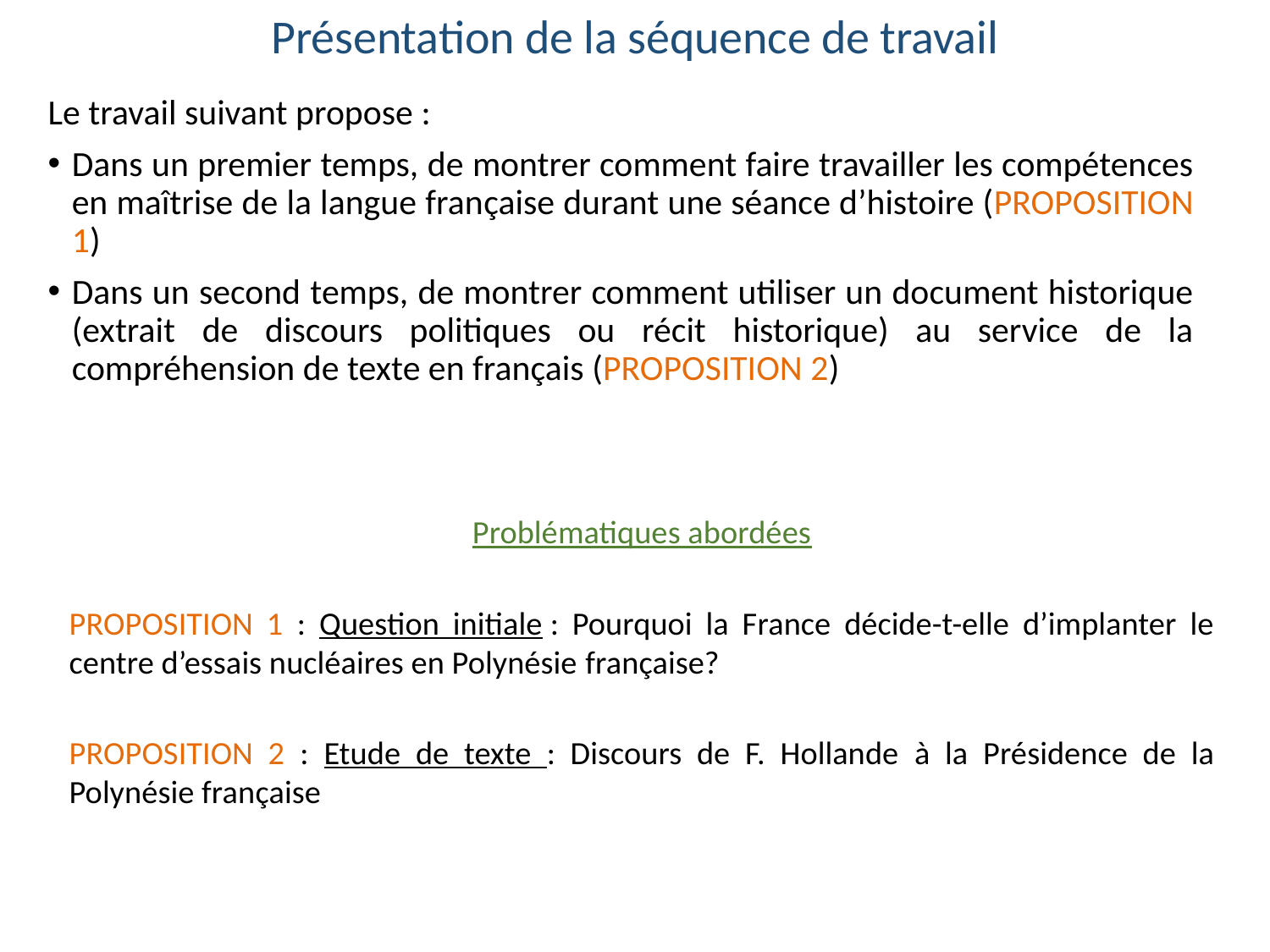

# Présentation de la séquence de travail
Le travail suivant propose :
Dans un premier temps, de montrer comment faire travailler les compétences en maîtrise de la langue française durant une séance d’histoire (PROPOSITION 1)
Dans un second temps, de montrer comment utiliser un document historique (extrait de discours politiques ou récit historique) au service de la compréhension de texte en français (PROPOSITION 2)
Problématiques abordées

PROPOSITION 1 : Question initiale : Pourquoi la France décide-t-elle d’implanter le centre d’essais nucléaires en Polynésie française?

PROPOSITION 2 : Etude de texte : Discours de F. Hollande à la Présidence de la Polynésie française